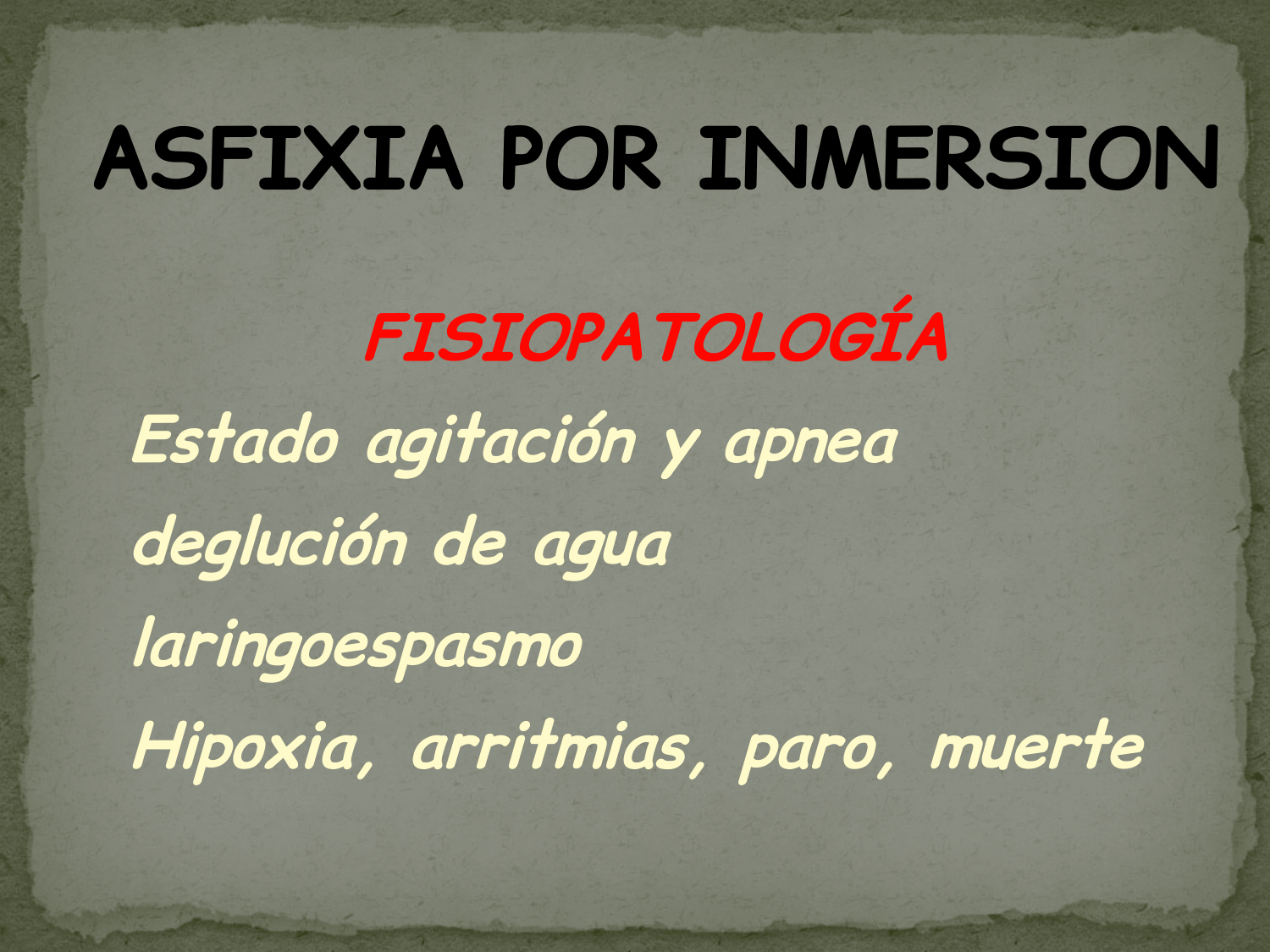

# ASFIXIA POR INMERSION
FISIOPATOLOGÍA
Estado agitación y apnea
deglución de agua
laringoespasmo
Hipoxia, arritmias, paro, muerte